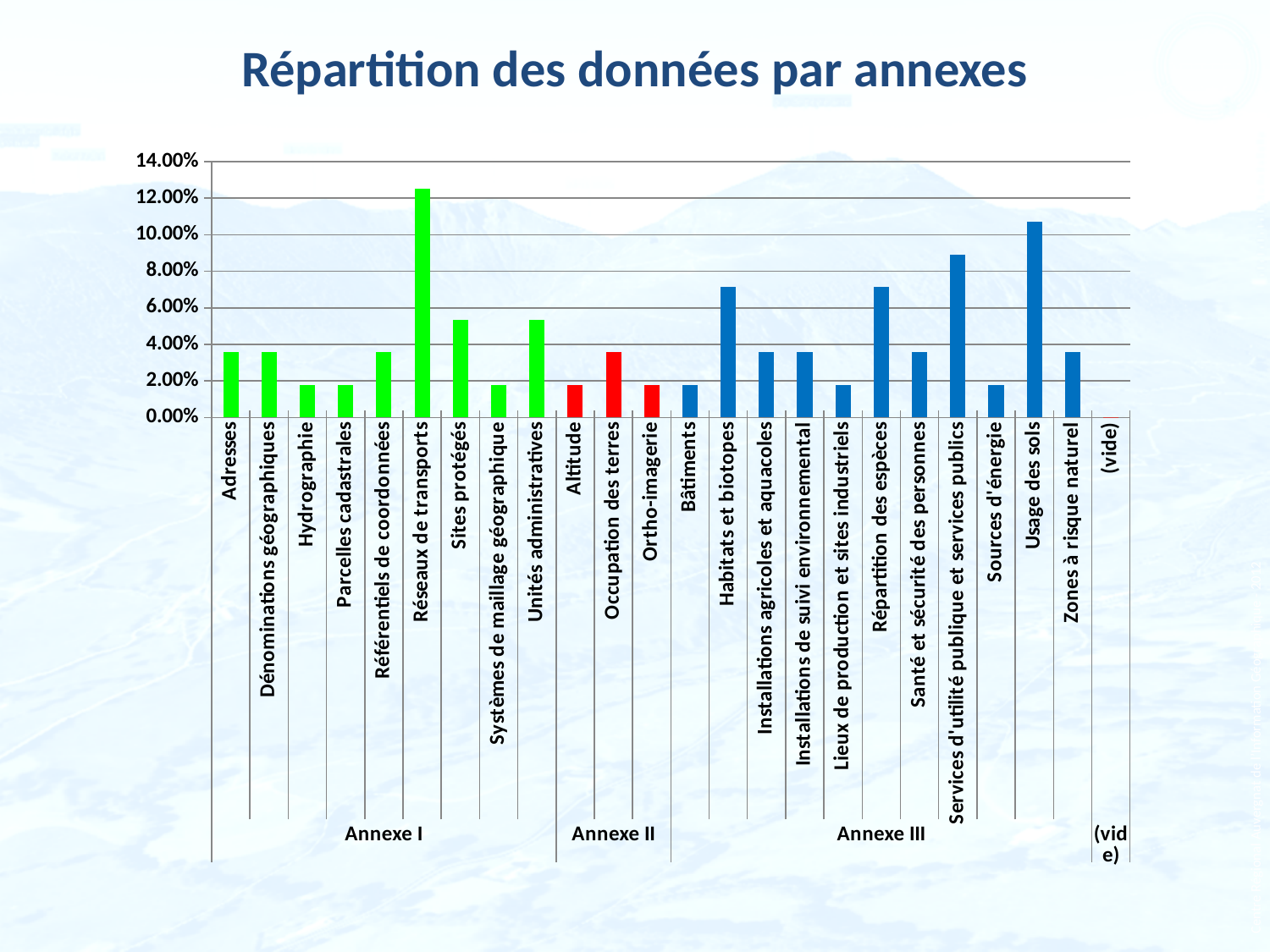

# Répartition des données par annexes

### Chart

| Category | Total |
|---|---|
| Adresses | 0.03571428571428571 |
| Dénominations géographiques | 0.03571428571428571 |
| Hydrographie | 0.017857142857142856 |
| Parcelles cadastrales | 0.017857142857142856 |
| Référentiels de coordonnées | 0.03571428571428571 |
| Réseaux de transports | 0.125 |
| Sites protégés | 0.05357142857142857 |
| Systèmes de maillage géographique | 0.017857142857142856 |
| Unités administratives | 0.05357142857142857 |
| Altitude | 0.017857142857142856 |
| Occupation des terres | 0.03571428571428571 |
| Ortho-imagerie | 0.017857142857142856 |
| Bâtiments | 0.017857142857142856 |
| Habitats et biotopes | 0.07142857142857142 |
| Installations agricoles et aquacoles | 0.03571428571428571 |
| Installations de suivi environnemental | 0.03571428571428571 |
| Lieux de production et sites industriels | 0.017857142857142856 |
| Répartition des espèces | 0.07142857142857142 |
| Santé et sécurité des personnes | 0.03571428571428571 |
| Services d'utilité publique et services publics | 0.08928571428571429 |
| Sources d'énergie | 0.017857142857142856 |
| Usage des sols | 0.10714285714285714 |
| Zones à risque naturel | 0.03571428571428571 |
| (vide) | 0.0 |